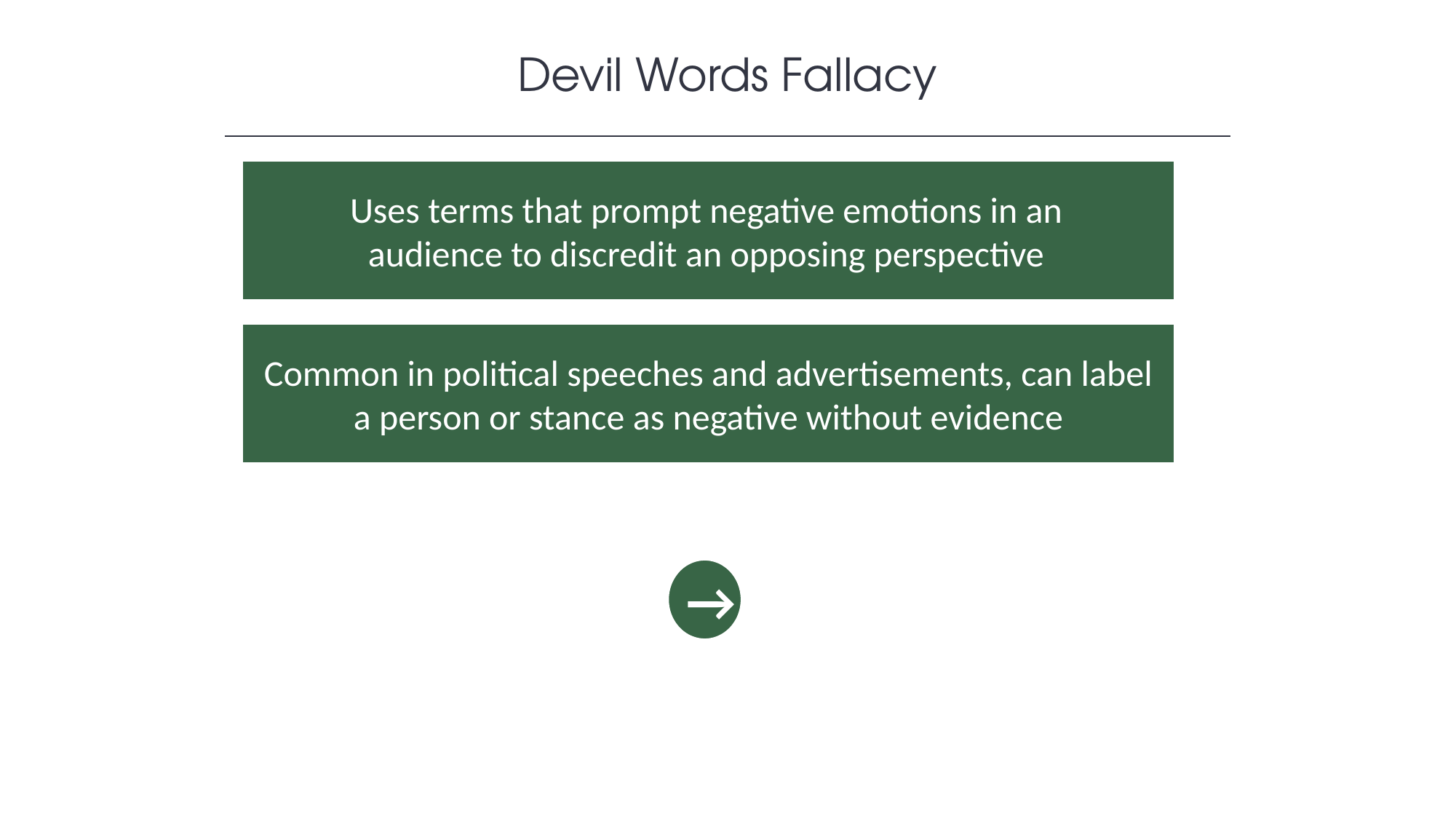

Devil Words Fallacy
HAWKES LEARNING

Uses terms that prompt negative emotions in an audience to discredit an opposing perspective
Common in political speeches and advertisements, can label a person or stance as negative without evidence

Liberal/Conservative
Socialist
Communist

Don’t listen to them.
→